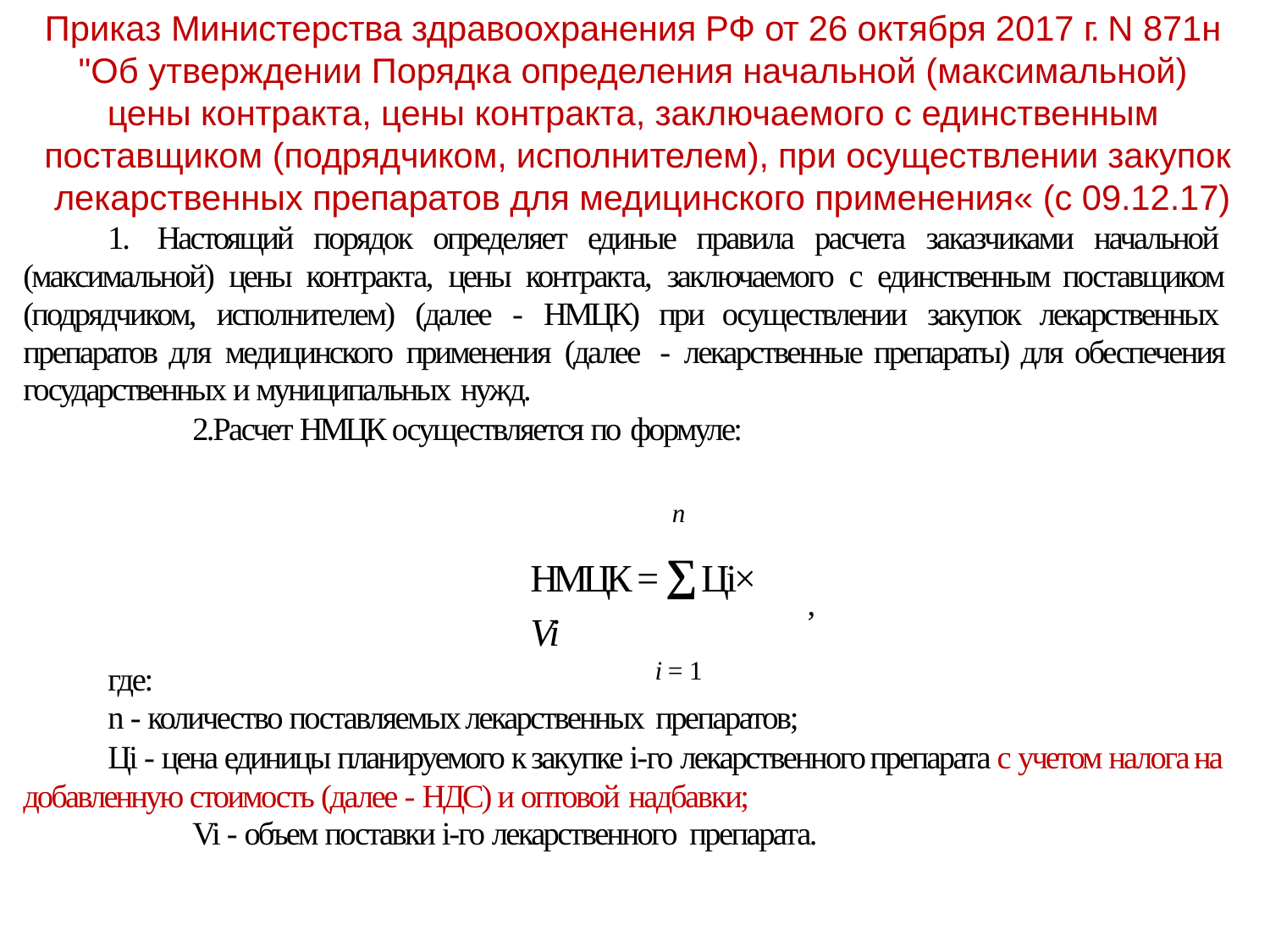

# Приказ Министерства здравоохранения РФ от 26 октября 2017 г. N 871н  "Об утверждении Порядка определения начальной (максимальной)  цены контракта, цены контракта, заключаемого с единственным  поставщиком (подрядчиком, исполнителем), при осуществлении закупок  лекарственных препаратов для медицинского применения« (с 09.12.17)
1. Настоящий порядок определяет единые правила расчета заказчиками начальной  (максимальной) цены контракта, цены контракта, заключаемого с единственным поставщиком  (подрядчиком, исполнителем) (далее - НМЦК) при осуществлении закупок лекарственных  препаратов для медицинского применения (далее - лекарственные препараты) для обеспечения  государственных и муниципальных нужд.
2.Расчет НМЦК осуществляется по формуле:
n
НМЦК = ∑ Цi× Vi
i = 1
,
где:
n - количество поставляемых лекарственных препаратов;
Цi - цена единицы планируемого к закупке i-го лекарственного препарата с учетом налога на  добавленную стоимость (далее - НДС) и оптовой надбавки;
Vi - объем поставки i-го лекарственного препарата.